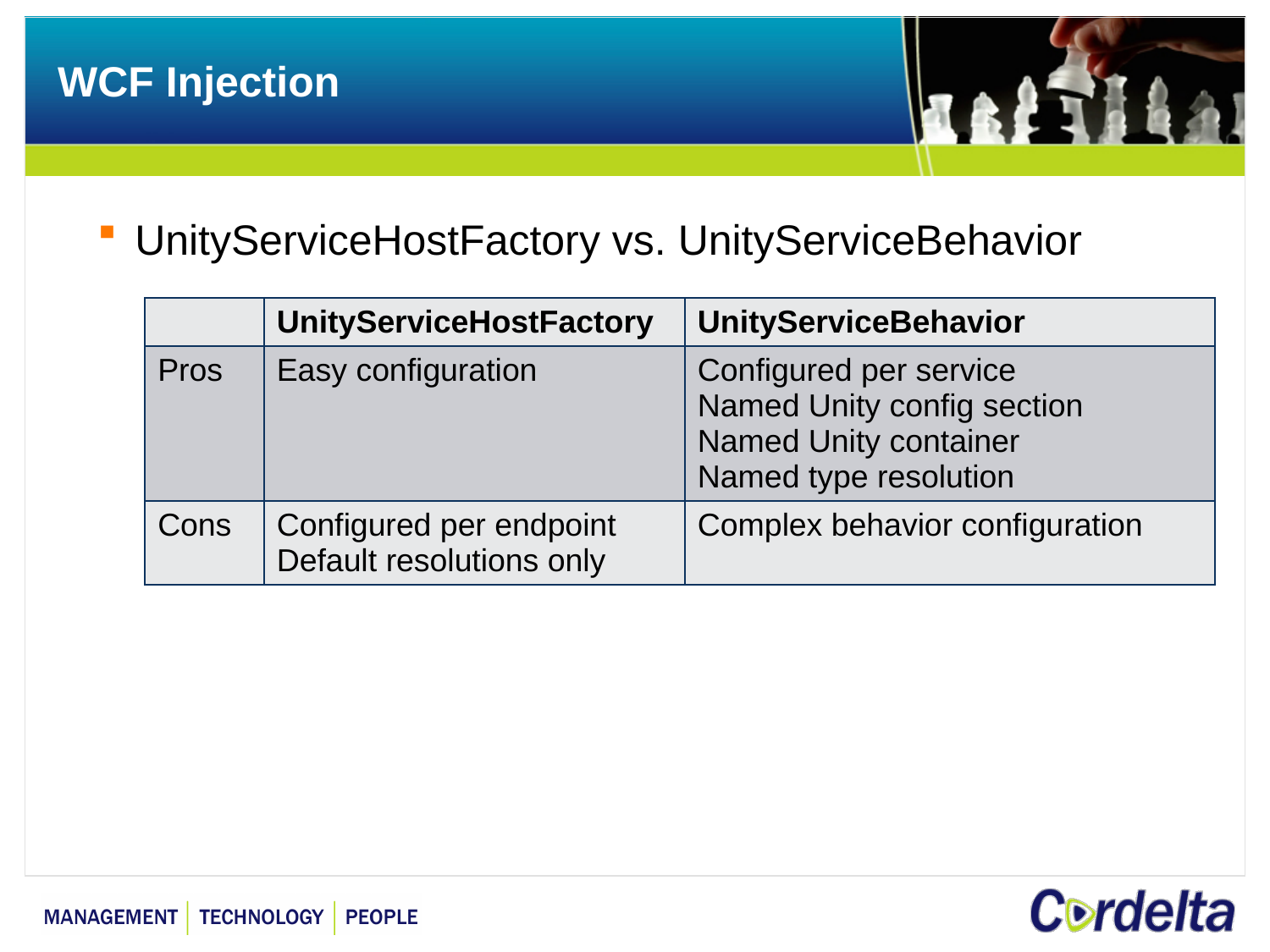

# WCF Injection
UnityServiceHostFactory vs. UnityServiceBehavior

|  | UnityServiceHostFactory | UnityServiceBehavior |
| --- | --- | --- |
| Pros | Easy configuration | Configured per service Named Unity config section Named Unity container Named type resolution |
| Cons | Configured per endpoint Default resolutions only | Complex behavior configuration |